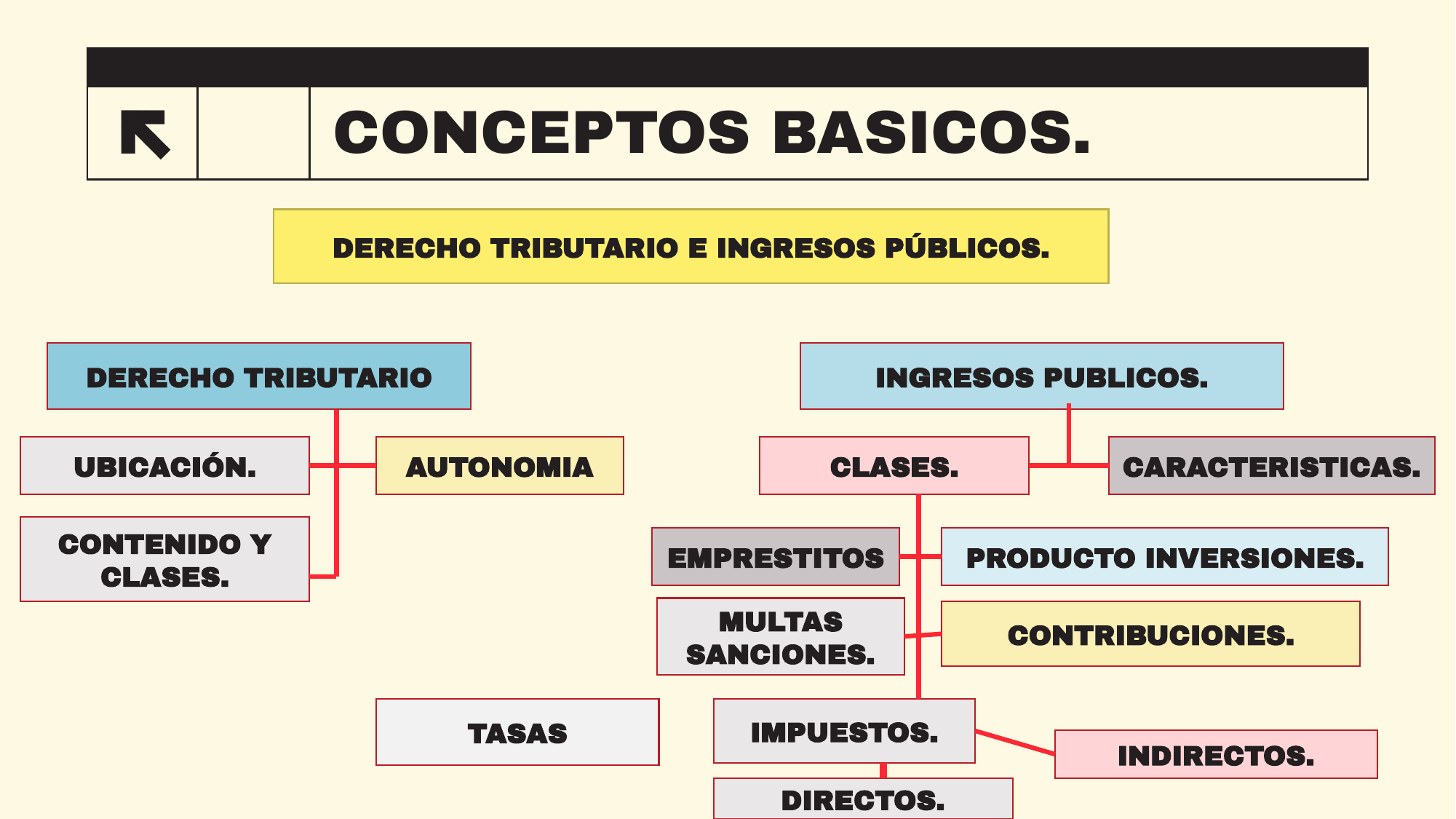

# CONCEPTOS BASICOS.

2
DERECHO TRIBUTARIO E INGRESOS PÚBLICOS.
DERECHO TRIBUTARIO
INGRESOS PUBLICOS.
UBICACIÓN.
AUTONOMIA
CLASES.
CARACTERISTICAS.
CONTENIDO Y CLASES.
EMPRESTITOS
PRODUCTO INVERSIONES.
MULTAS
SANCIONES.
CONTRIBUCIONES.
TASAS
IMPUESTOS.
INDIRECTOS.
DIRECTOS.